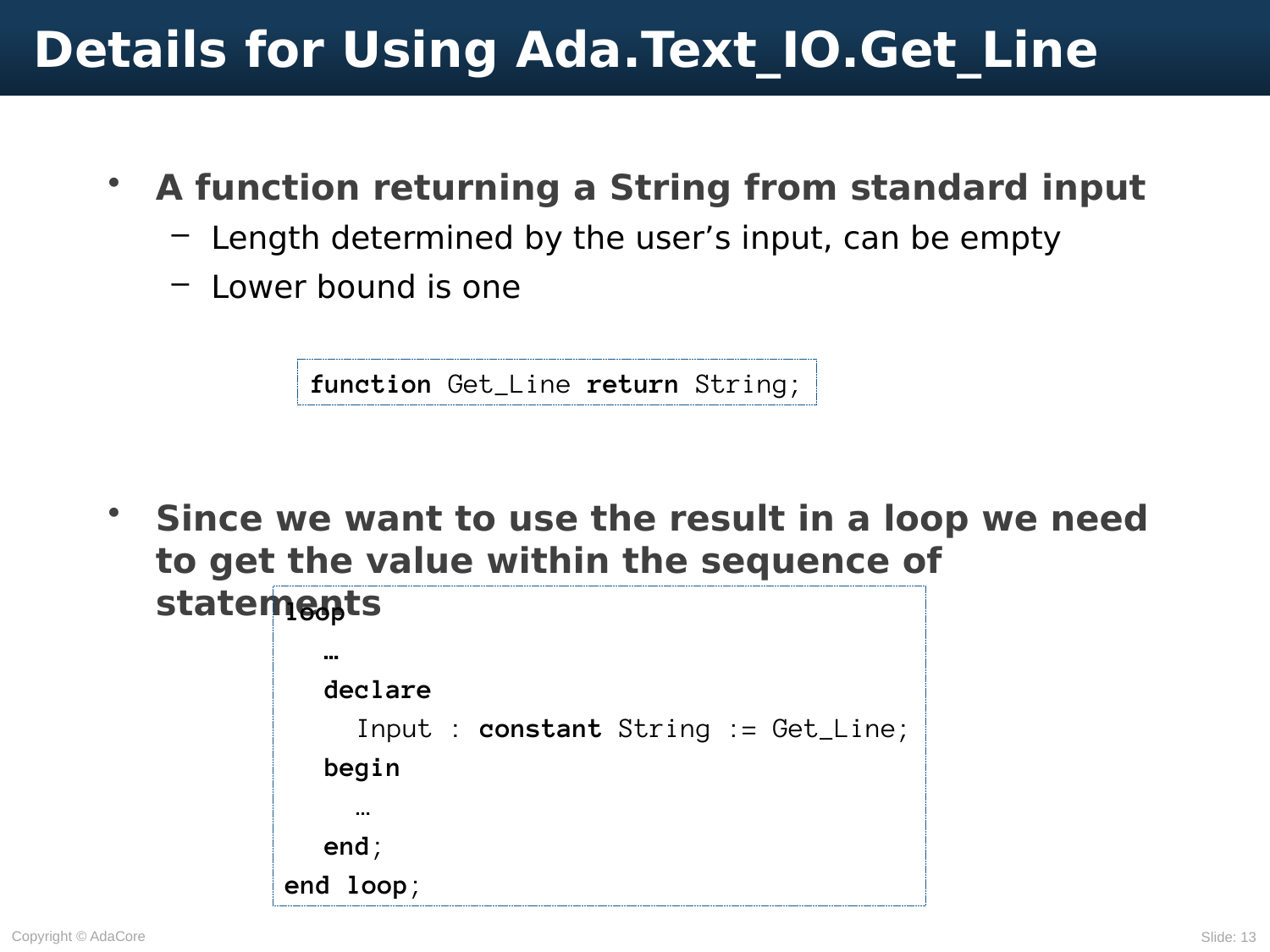

# Details for Using Ada.Text_IO.Get_Line
A function returning a String from standard input
Length determined by the user’s input, can be empty
Lower bound is one

Since we want to use the result in a loop we need to get the value within the sequence of statements
function Get_Line return String;
loop
	…
	declare
		Input : constant String := Get_Line;
	begin
		…
	end;
end loop;